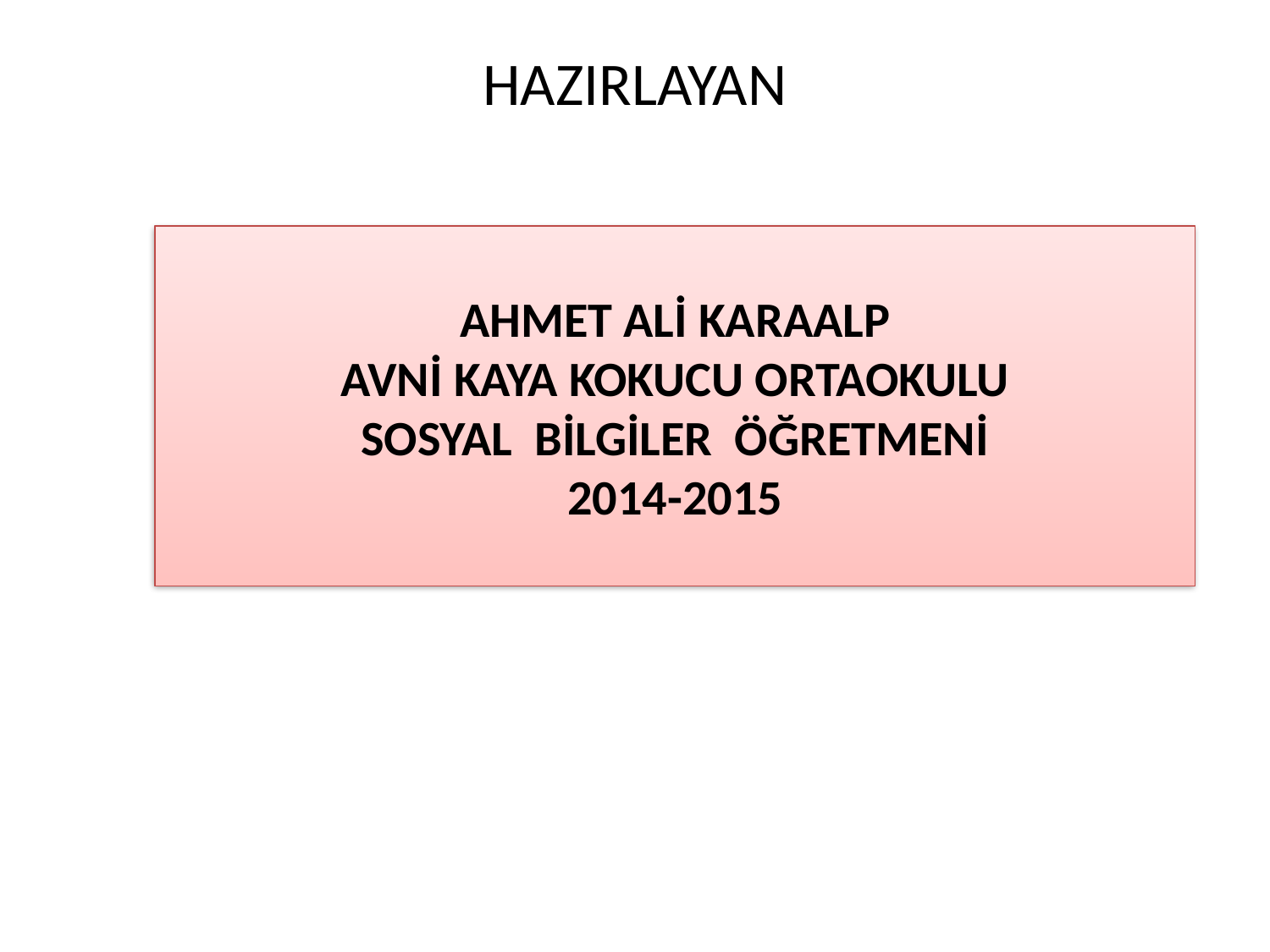

# HAZIRLAYAN
AHMET ALİ KARAALP
AVNİ KAYA KOKUCU ORTAOKULU
SOSYAL  BİLGİLER  ÖĞRETMENİ
2014-2015